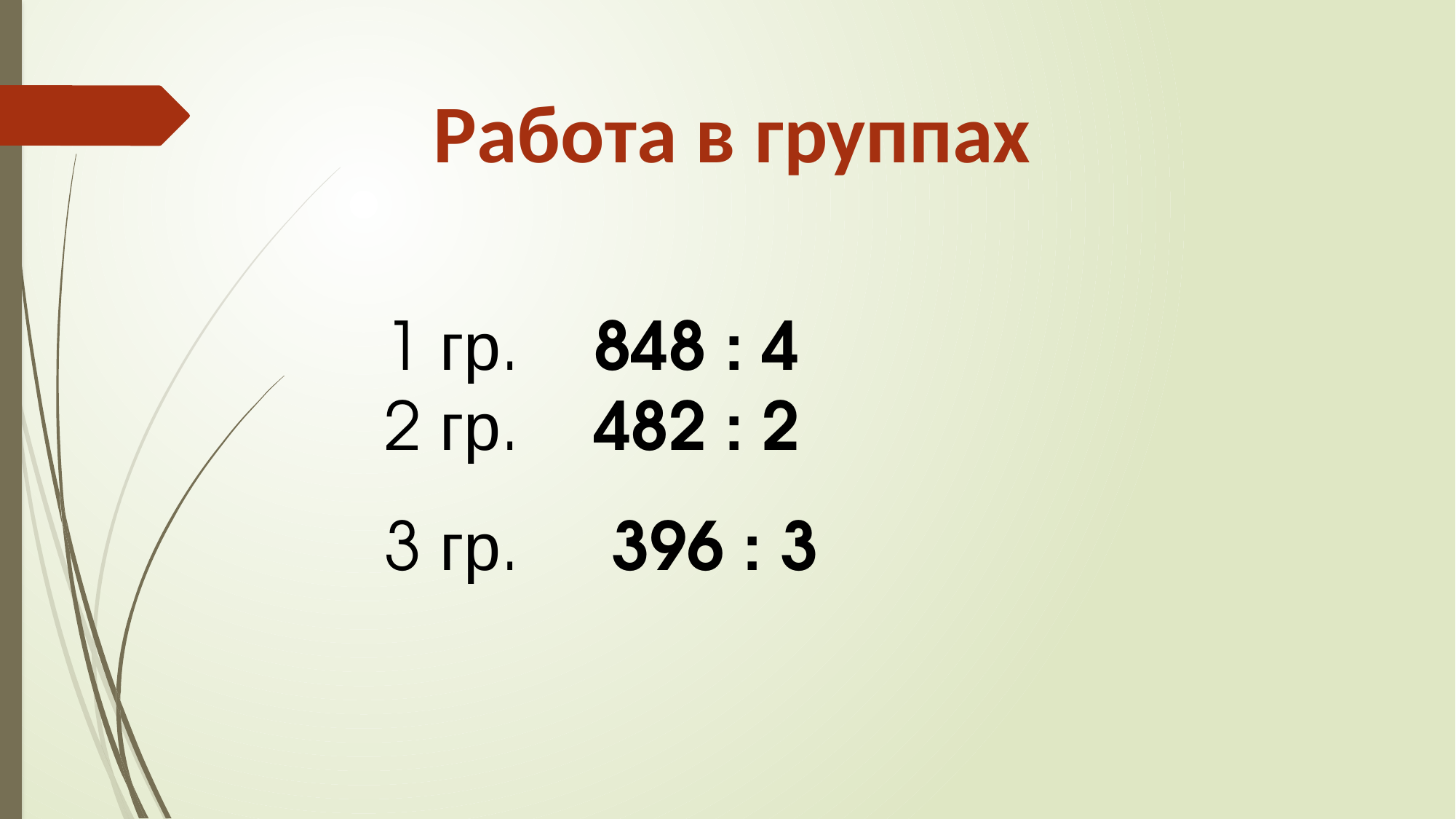

Работа в группах
1 гр.    848 : 4
2 гр.    482 : 2
3 гр.     396 : 3